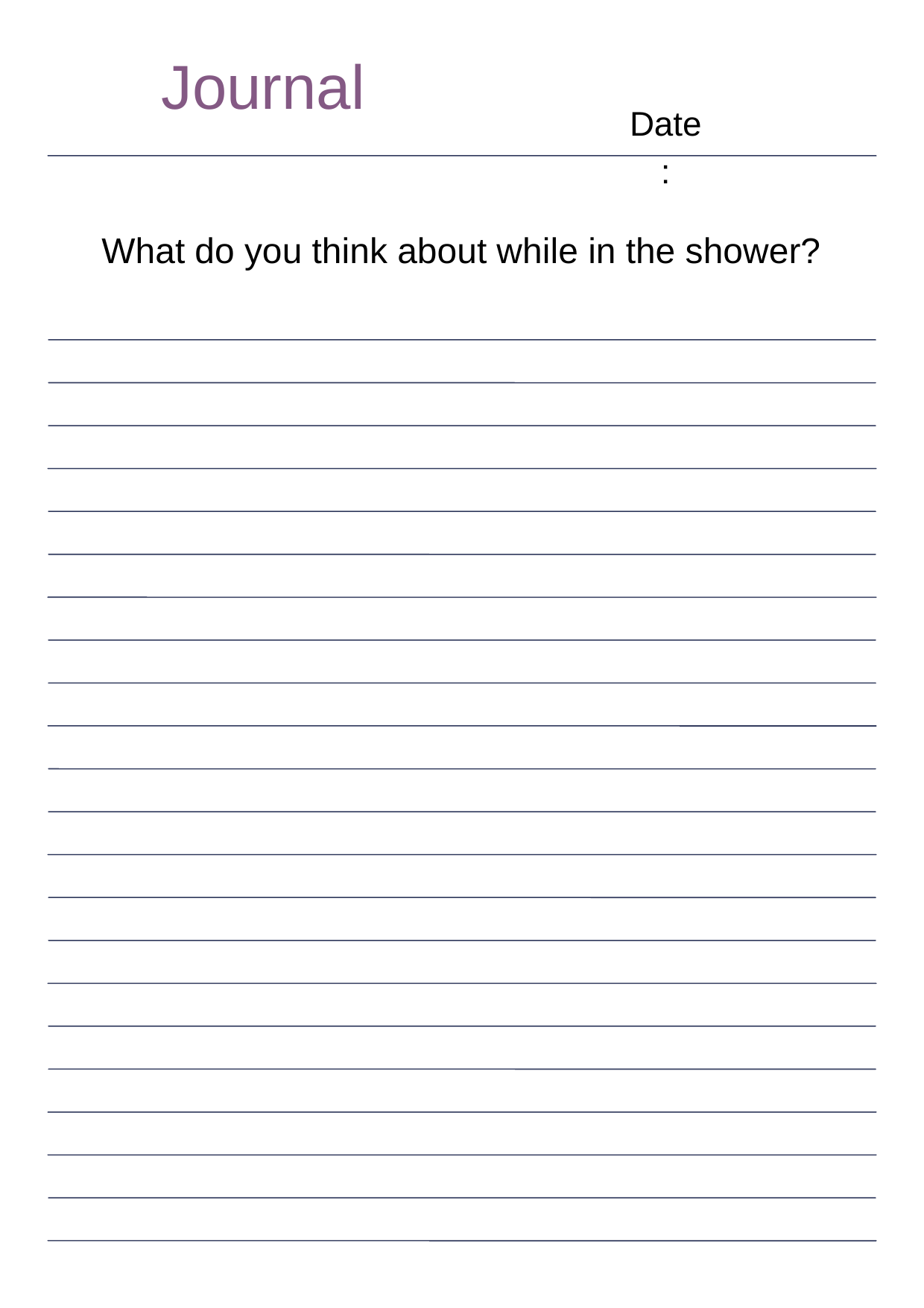

Journal
Date:

What do you think about while in the shower?